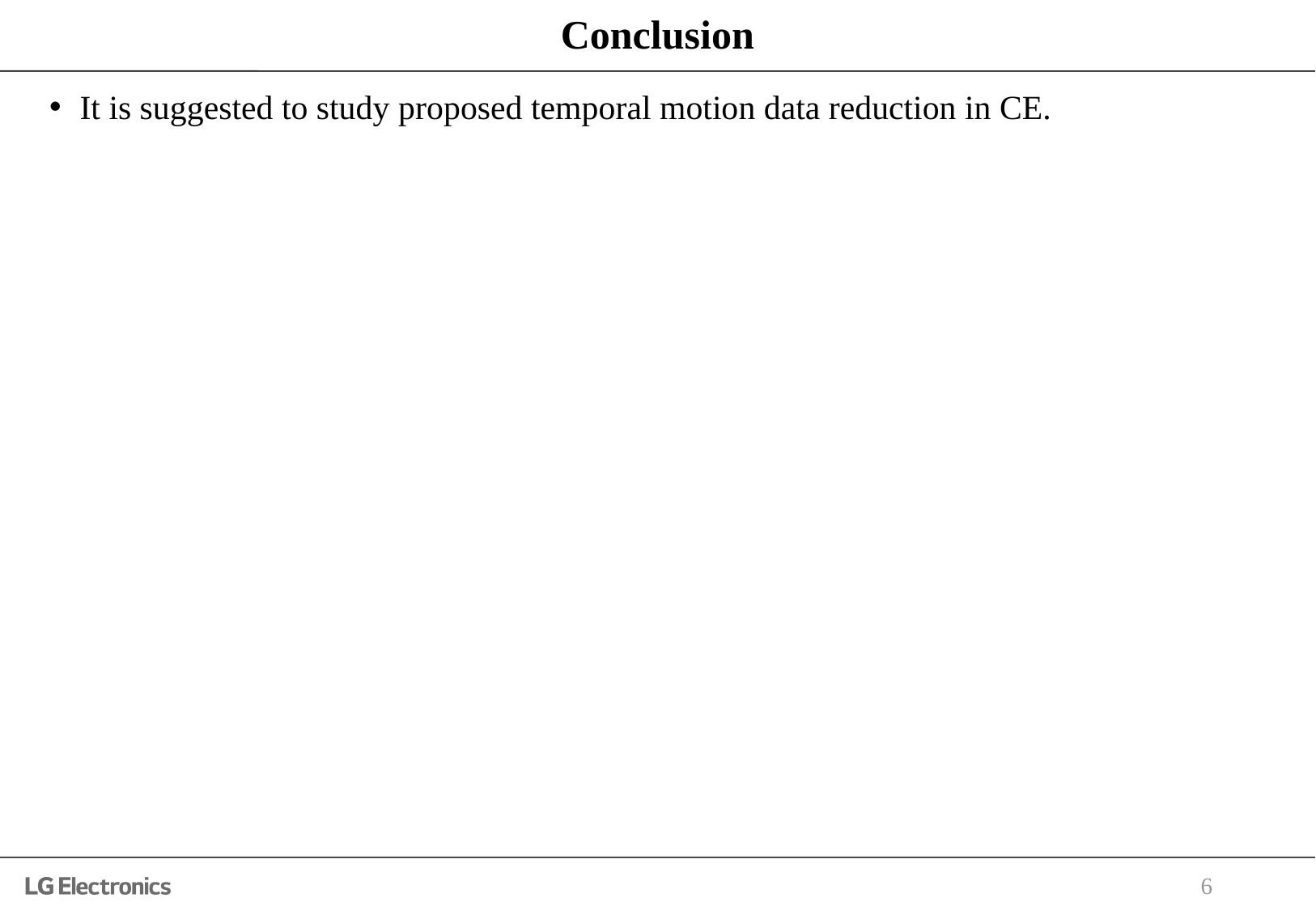

# Conclusion
It is suggested to study proposed temporal motion data reduction in CE.

6